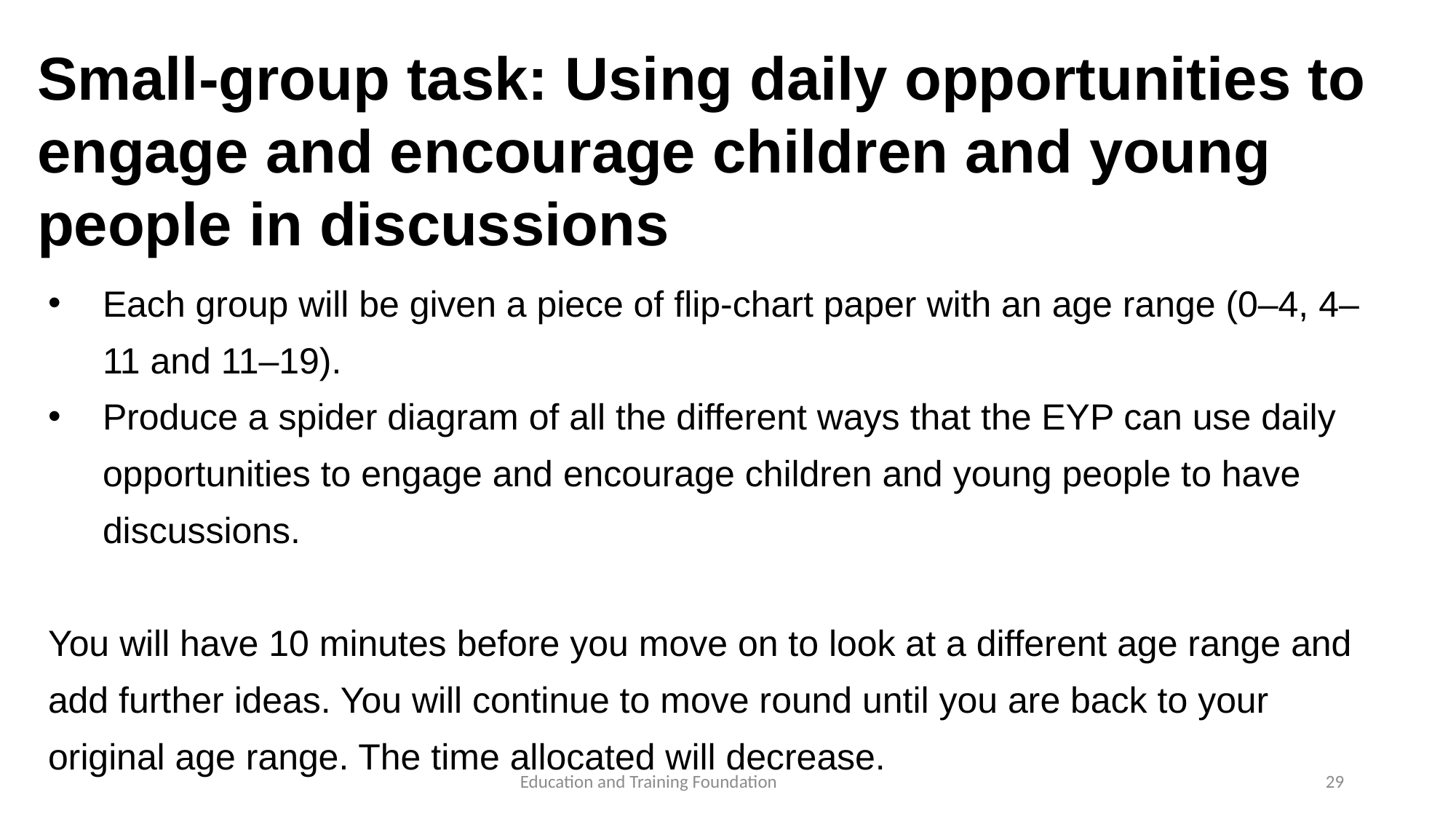

# Small-group task: Using daily opportunities to engage and encourage children and young people in discussions
Each group will be given a piece of flip-chart paper with an age range (0–4, 4–11 and 11–19).
Produce a spider diagram of all the different ways that the EYP can use daily opportunities to engage and encourage children and young people to have discussions.

You will have 10 minutes before you move on to look at a different age range and add further ideas. You will continue to move round until you are back to your original age range. The time allocated will decrease.

29
Education and Training Foundation